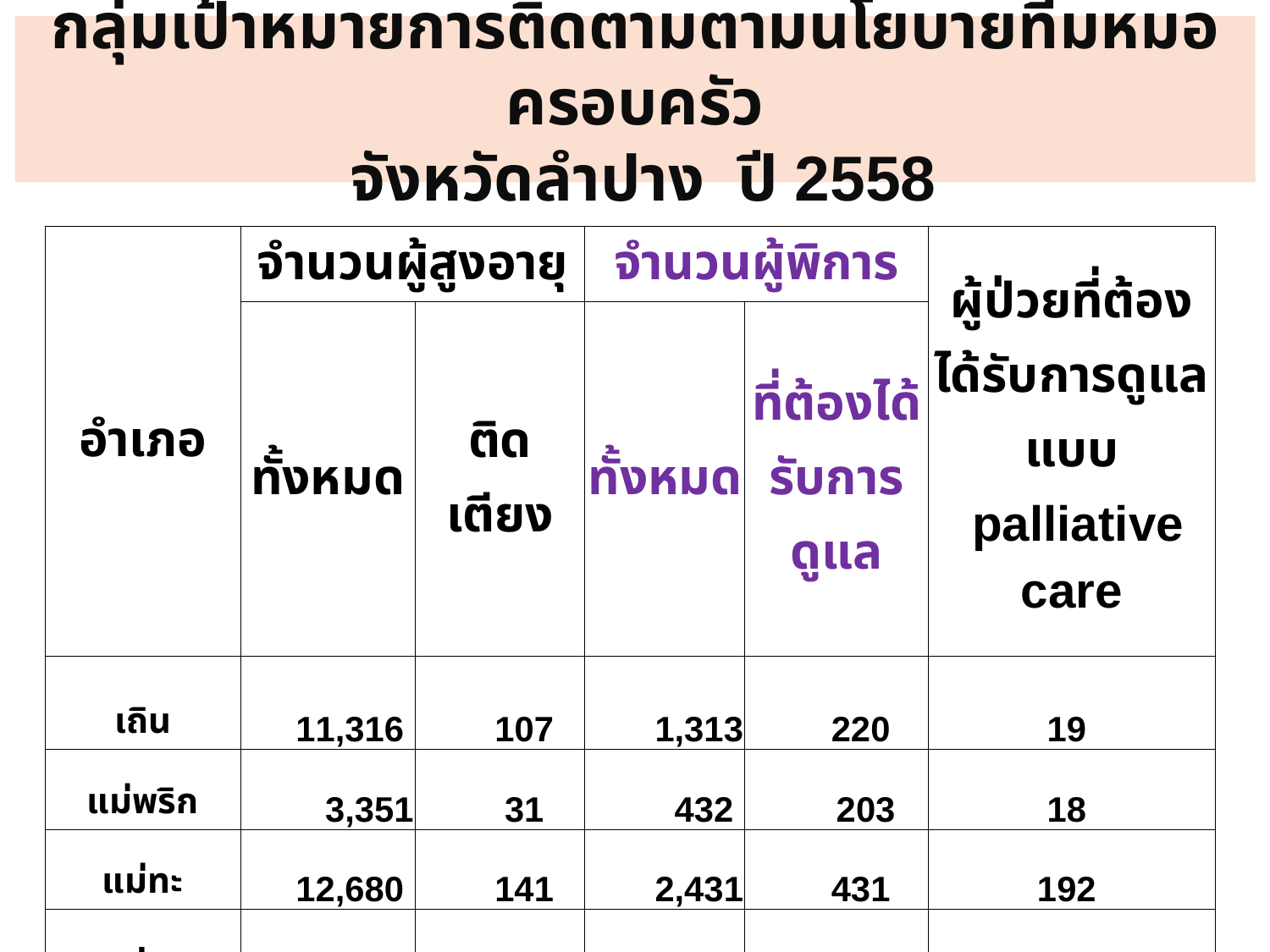

# กลุ่มเป้าหมายการติดตามตามนโยบายทีมหมอครอบครัว จังหวัดลำปาง  ปี 2558
| อำเภอ | จำนวนผู้สูงอายุ |  | จำนวนผู้พิการ |  | ผู้ป่วยที่ต้องได้รับการดูแลแบบ palliative care |
| --- | --- | --- | --- | --- | --- |
|  | ทั้งหมด | ติดเตียง | ทั้งหมด | ที่ต้องได้รับการดูแล |  |
| เถิน | 11,316 | 107 | 1,313 | 220 | 19 |
| แม่พริก | 3,351 | 31 | 432 | 203 | 18 |
| แม่ทะ | 12,680 | 141 | 2,431 | 431 | 192 |
| สบปราบ | 5,231 | 34 | 977 | 18 | 48 |
| ห้างฉัตร | 8,623 | 78 | 1,279 | 25 | 21 |
| เมืองปาน | 4,930 | 22 | 987 | 485 | 92 |
| รวมทั้งจังหวัด | 129,136 | 1,209 | 18,501 | 3,304 | 740 |